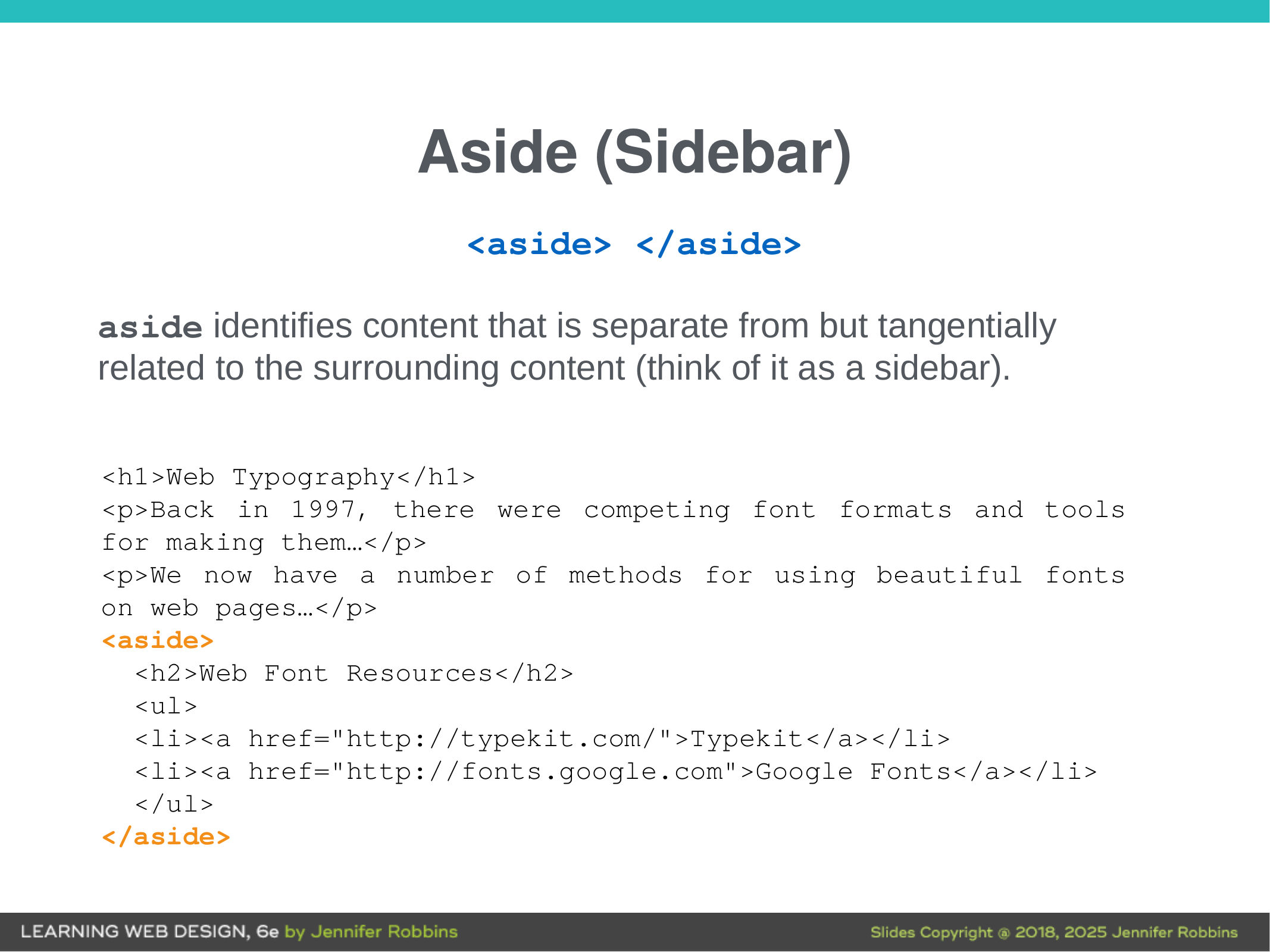

# Aside (Sidebar)
<aside> </aside>
aside identifies content that is separate from but tangentially related to the surrounding content (think of it as a sidebar).
<h1>Web Typography</h1>
<p>Back in 1997, there were competing font formats and tools for making them…</p>
<p>We now have a number of methods for using beautiful fonts on web pages…</p>
<aside>
  <h2>Web Font Resources</h2>
  <ul>
  <li><a href="http://typekit.com/">Typekit</a></li>
  <li><a href="http://fonts.google.com">Google Fonts</a></li>
  </ul>
</aside>